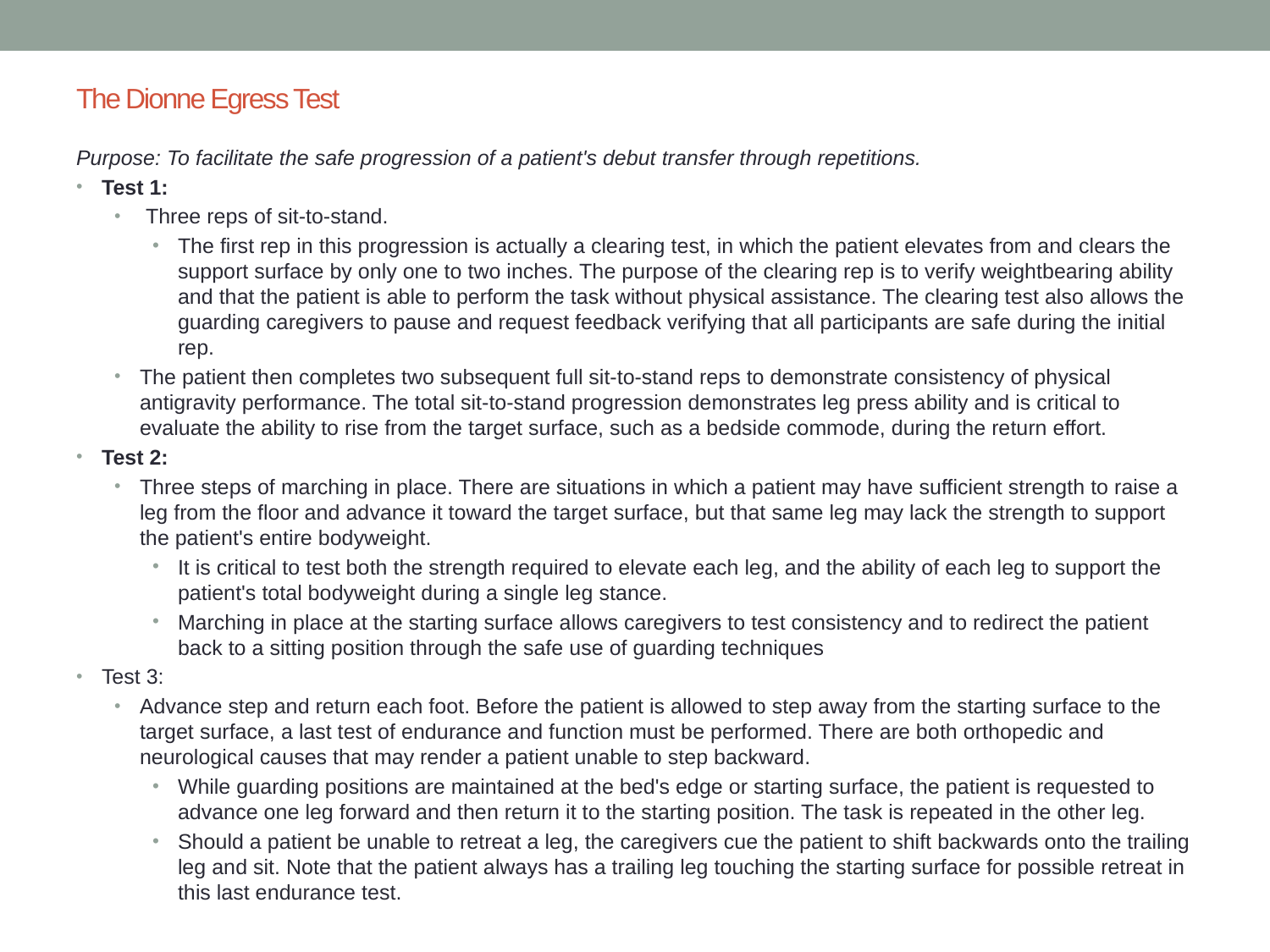

# The Dionne Egress Test
Purpose: To facilitate the safe progression of a patient's debut transfer through repetitions.
Test 1:
 Three reps of sit-to-stand.
The first rep in this progression is actually a clearing test, in which the patient elevates from and clears the support surface by only one to two inches. The purpose of the clearing rep is to verify weightbearing ability and that the patient is able to perform the task without physical assistance. The clearing test also allows the guarding caregivers to pause and request feedback verifying that all participants are safe during the initial rep.
The patient then completes two subsequent full sit-to-stand reps to demonstrate consistency of physical antigravity performance. The total sit-to-stand progression demonstrates leg press ability and is critical to evaluate the ability to rise from the target surface, such as a bedside commode, during the return effort.
Test 2:
Three steps of marching in place. There are situations in which a patient may have sufficient strength to raise a leg from the floor and advance it toward the target surface, but that same leg may lack the strength to support the patient's entire bodyweight.
It is critical to test both the strength required to elevate each leg, and the ability of each leg to support the patient's total bodyweight during a single leg stance.
Marching in place at the starting surface allows caregivers to test consistency and to redirect the patient back to a sitting position through the safe use of guarding techniques
Test 3:
Advance step and return each foot. Before the patient is allowed to step away from the starting surface to the target surface, a last test of endurance and function must be performed. There are both orthopedic and neurological causes that may render a patient unable to step backward.
While guarding positions are maintained at the bed's edge or starting surface, the patient is requested to advance one leg forward and then return it to the starting position. The task is repeated in the other leg.
Should a patient be unable to retreat a leg, the caregivers cue the patient to shift backwards onto the trailing leg and sit. Note that the patient always has a trailing leg touching the starting surface for possible retreat in this last endurance test.